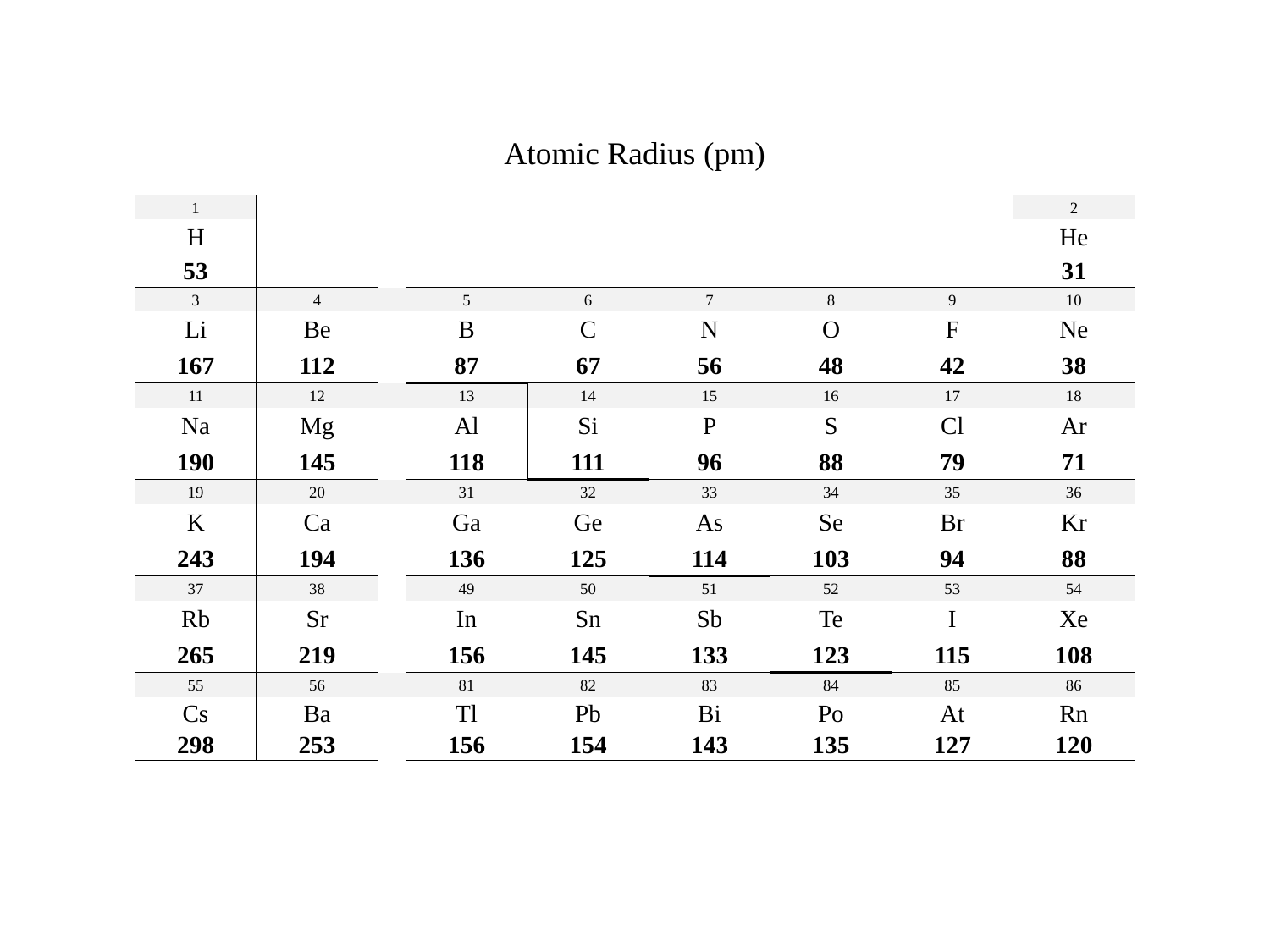

| Atomic Radius (pm) |  |  |  |  |  |  |  |  |
| --- | --- | --- | --- | --- | --- | --- | --- | --- |
|  |  |  |  |  |  |  |  |  |
| 1 |  |  |  |  |  |  |  | 2 |
| H |  |  |  |  |  |  |  | He |
| 53 |  |  |  |  |  |  |  | 31 |
| 3 | 4 |  | 5 | 6 | 7 | 8 | 9 | 10 |
| Li | Be |  | B | C | N | O | F | Ne |
| 167 | 112 |  | 87 | 67 | 56 | 48 | 42 | 38 |
| 11 | 12 |  | 13 | 14 | 15 | 16 | 17 | 18 |
| Na | Mg |  | Al | Si | P | S | Cl | Ar |
| 190 | 145 |  | 118 | 111 | 96 | 88 | 79 | 71 |
| 19 | 20 |  | 31 | 32 | 33 | 34 | 35 | 36 |
| K | Ca |  | Ga | Ge | As | Se | Br | Kr |
| 243 | 194 |  | 136 | 125 | 114 | 103 | 94 | 88 |
| 37 | 38 |  | 49 | 50 | 51 | 52 | 53 | 54 |
| Rb | Sr |  | In | Sn | Sb | Te | I | Xe |
| 265 | 219 |  | 156 | 145 | 133 | 123 | 115 | 108 |
| 55 | 56 |  | 81 | 82 | 83 | 84 | 85 | 86 |
| Cs | Ba |  | Tl | Pb | Bi | Po | At | Rn |
| 298 | 253 |  | 156 | 154 | 143 | 135 | 127 | 120 |